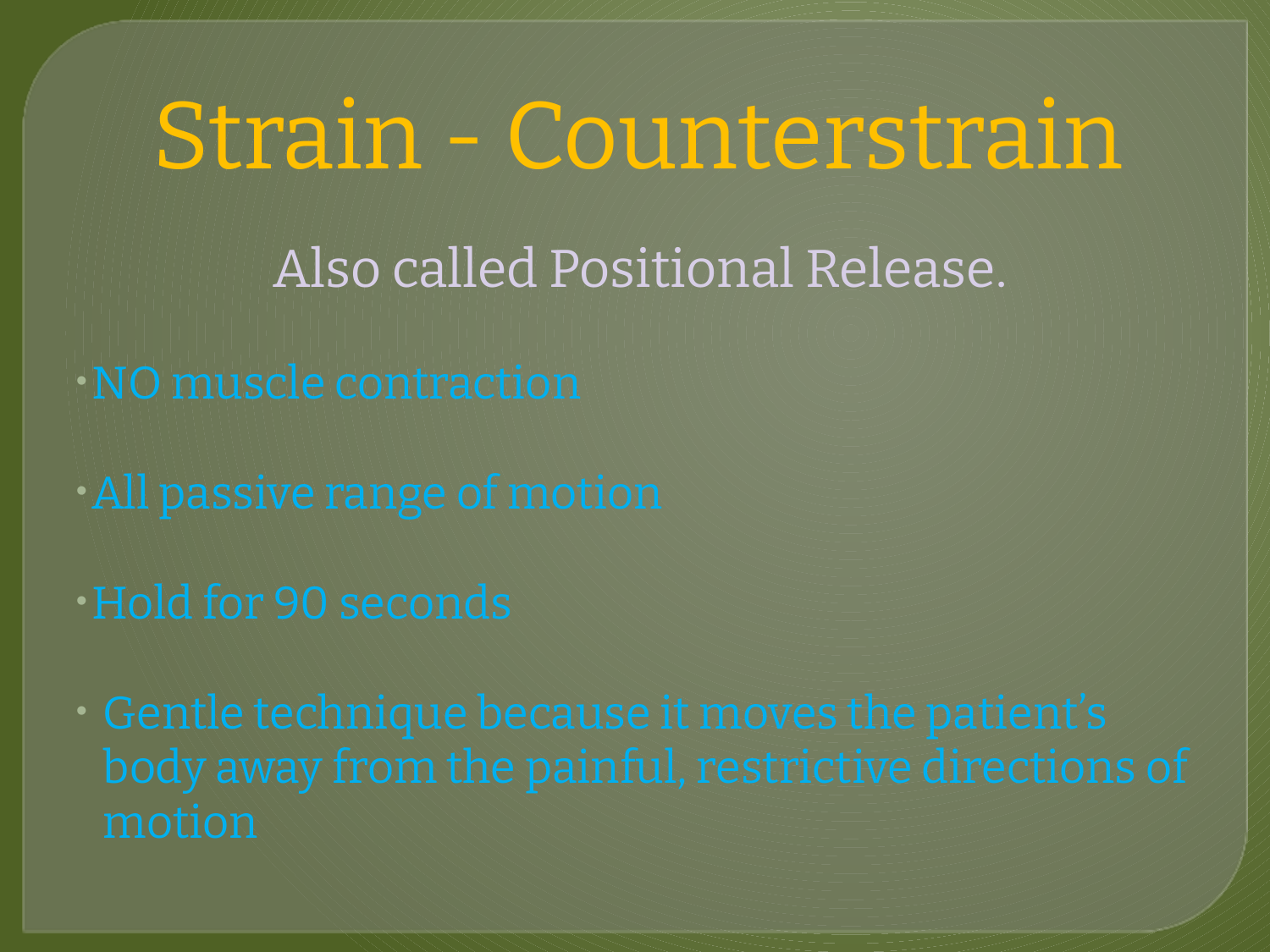

# Strain - Counterstrain
 Also called Positional Release.

 NO muscle contraction

 All passive range of motion

 Hold for 90 seconds

Gentle technique because it moves the patient’s body away from the painful, restrictive directions of motion